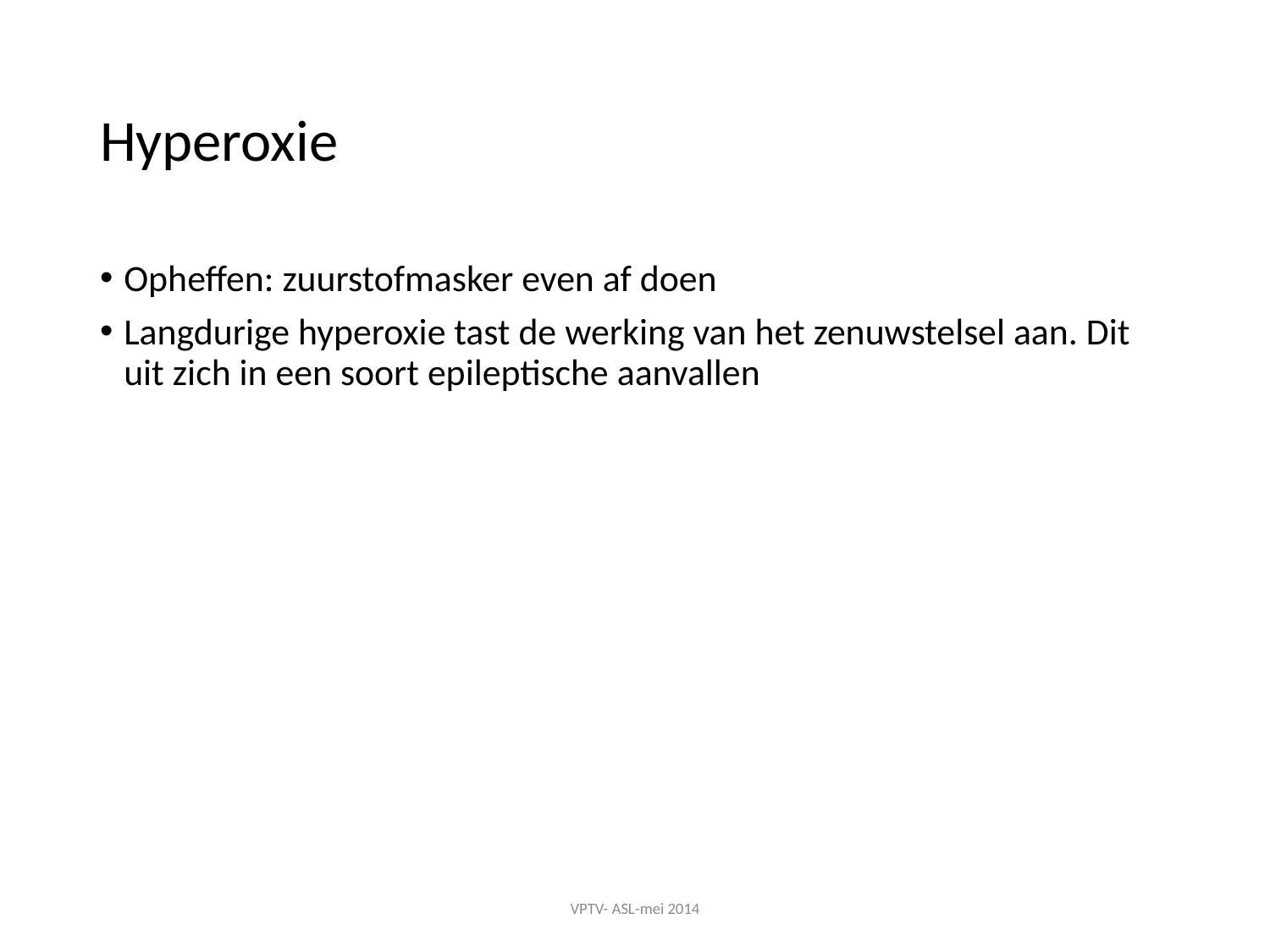

# Hyperoxie
Opheffen: zuurstofmasker even af doen
Langdurige hyperoxie tast de werking van het zenuwstelsel aan. Dit uit zich in een soort epileptische aanvallen

VPTV- ASL-mei 2014